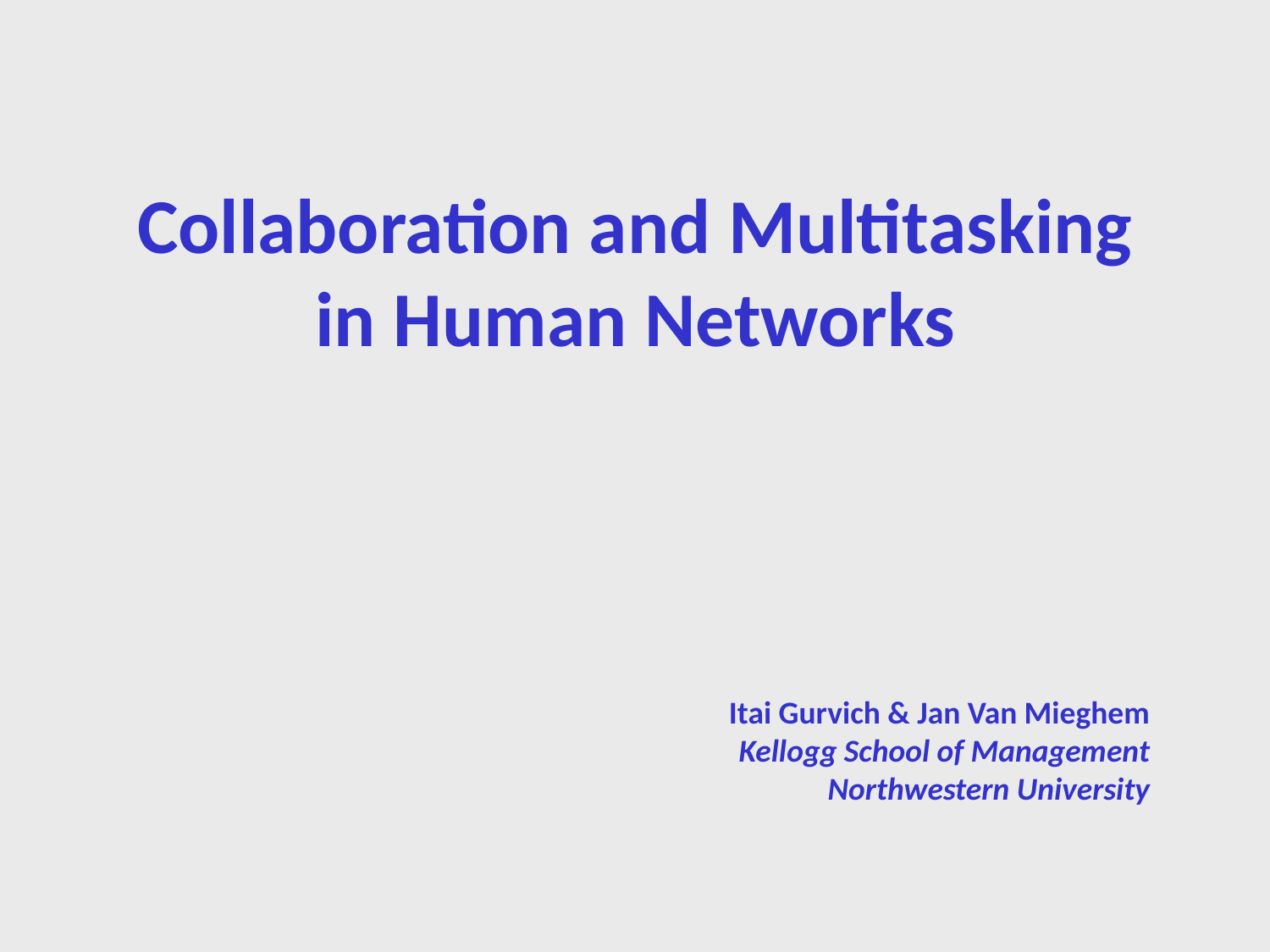

Collaboration and Multitasking in Human Networks

Itai Gurvich & Jan Van Mieghem
Kellogg School of Management
Northwestern University